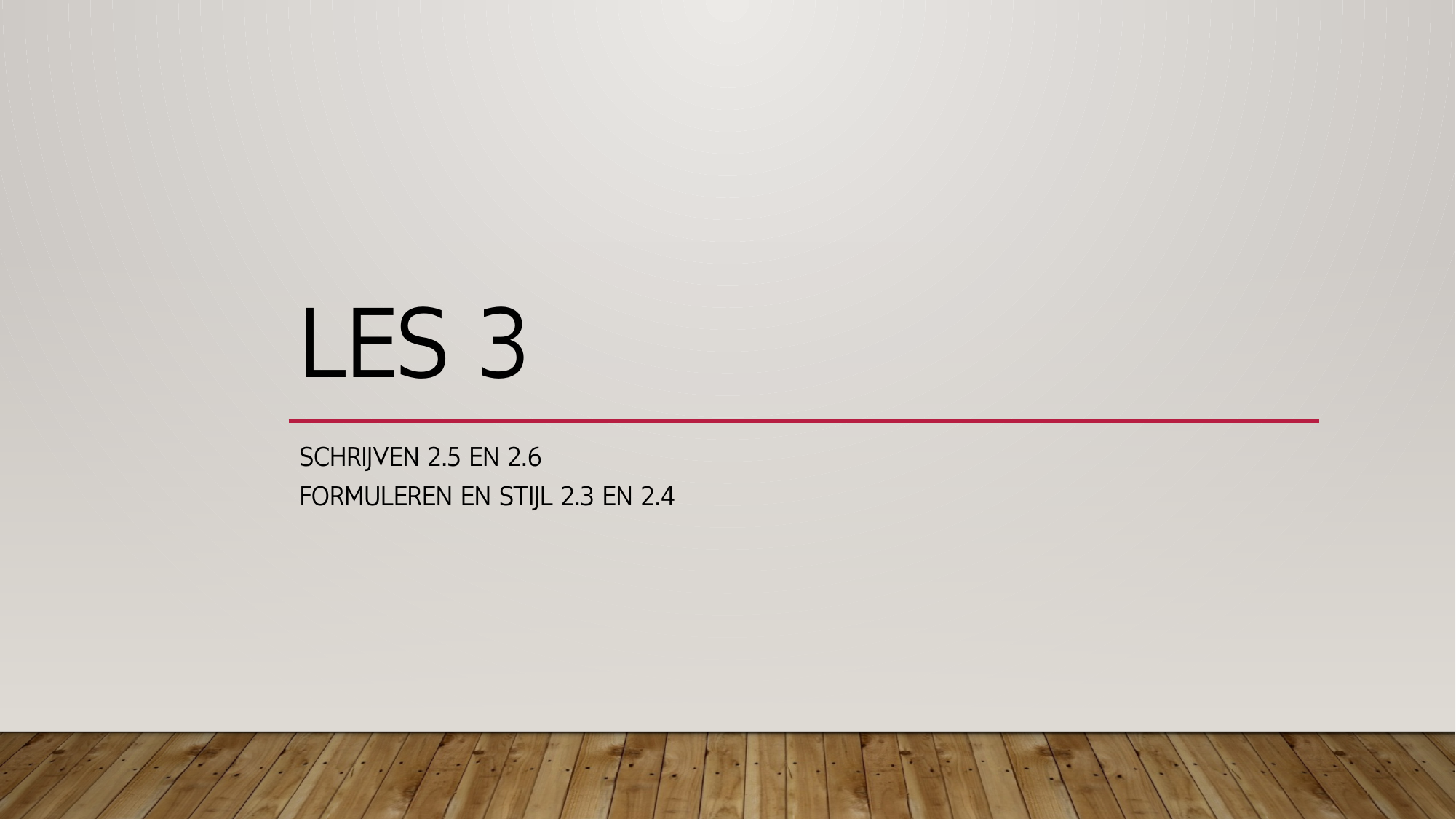

# Les 3
Schrijven 2.5 en 2.6
Formuleren en stijl 2.3 en 2.4